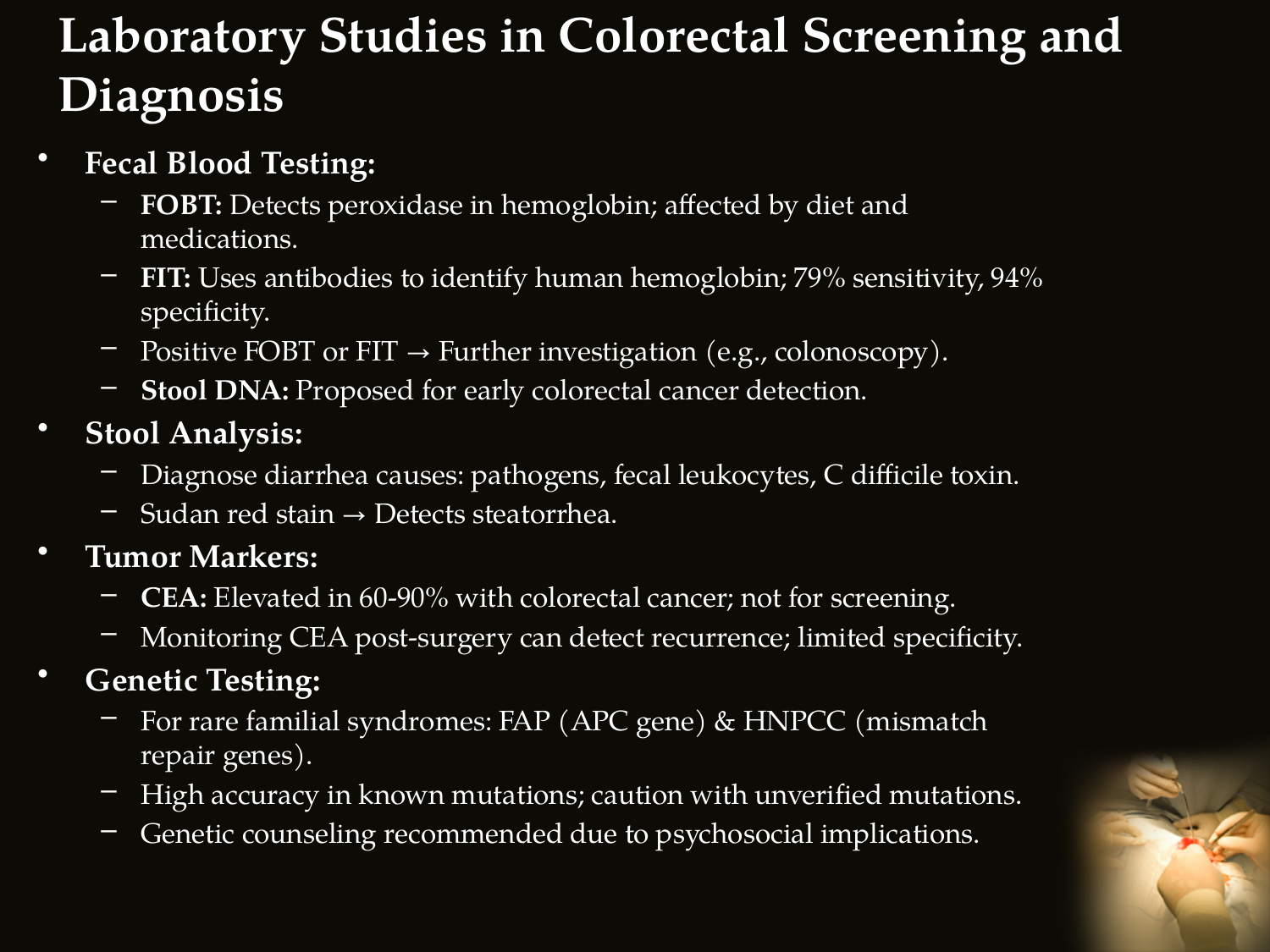

# Laboratory Studies in Colorectal Screening and Diagnosis
Fecal Blood Testing:
FOBT: Detects peroxidase in hemoglobin; affected by diet and medications.
FIT: Uses antibodies to identify human hemoglobin; 79% sensitivity, 94% specificity.
Positive FOBT or FIT → Further investigation (e.g., colonoscopy).
Stool DNA: Proposed for early colorectal cancer detection.
Stool Analysis:
Diagnose diarrhea causes: pathogens, fecal leukocytes, C difficile toxin.
Sudan red stain → Detects steatorrhea.
Tumor Markers:
CEA: Elevated in 60-90% with colorectal cancer; not for screening.
Monitoring CEA post-surgery can detect recurrence; limited specificity.
Genetic Testing:
For rare familial syndromes: FAP (APC gene) & HNPCC (mismatch repair genes).
High accuracy in known mutations; caution with unverified mutations.
Genetic counseling recommended due to psychosocial implications.